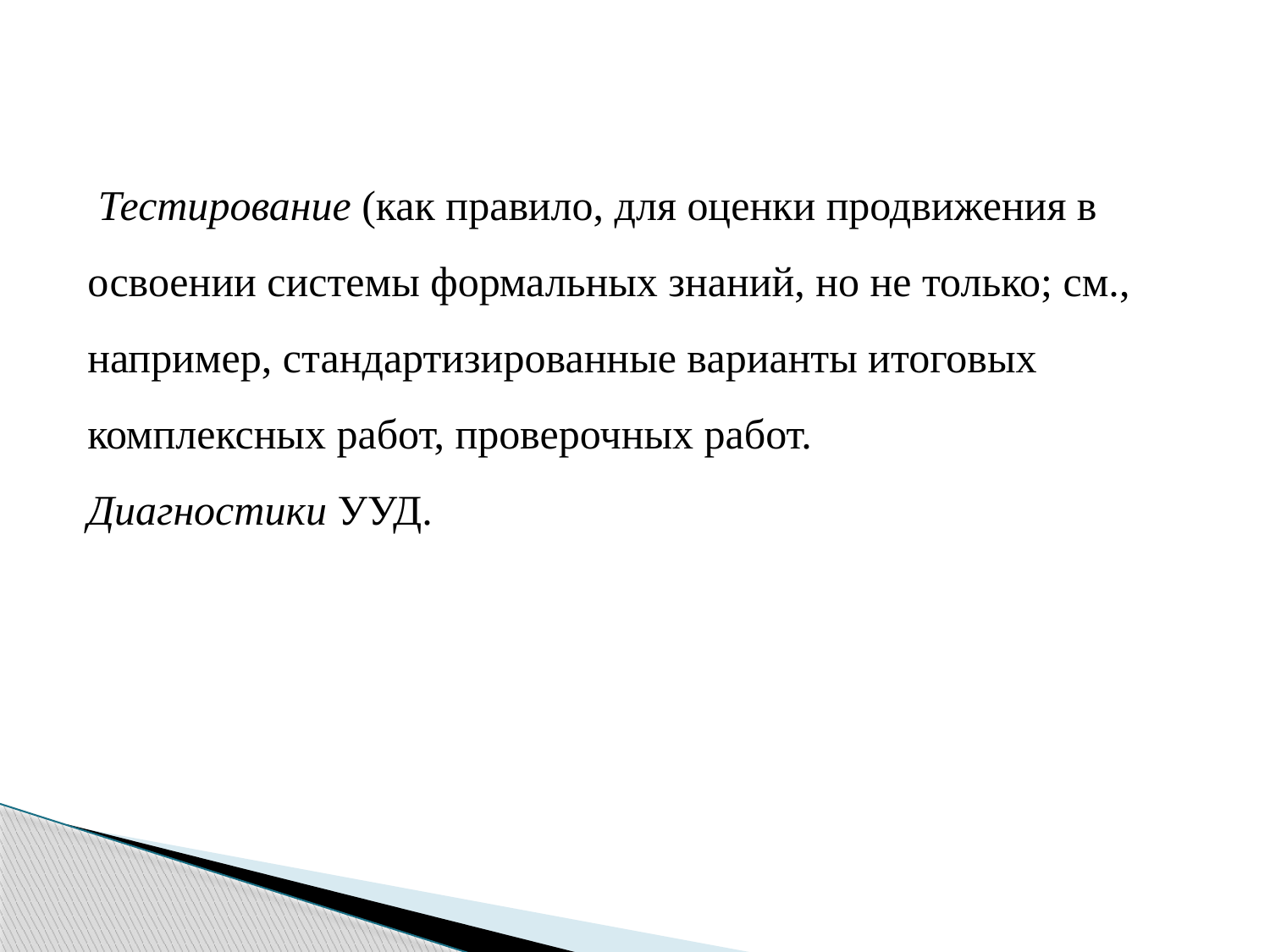

Тестирование (как правило, для оценки продвижения в освоении системы формальных знаний, но не только; см., например, стандартизированные варианты итоговых комплексных работ, проверочных работ.
Диагностики УУД.